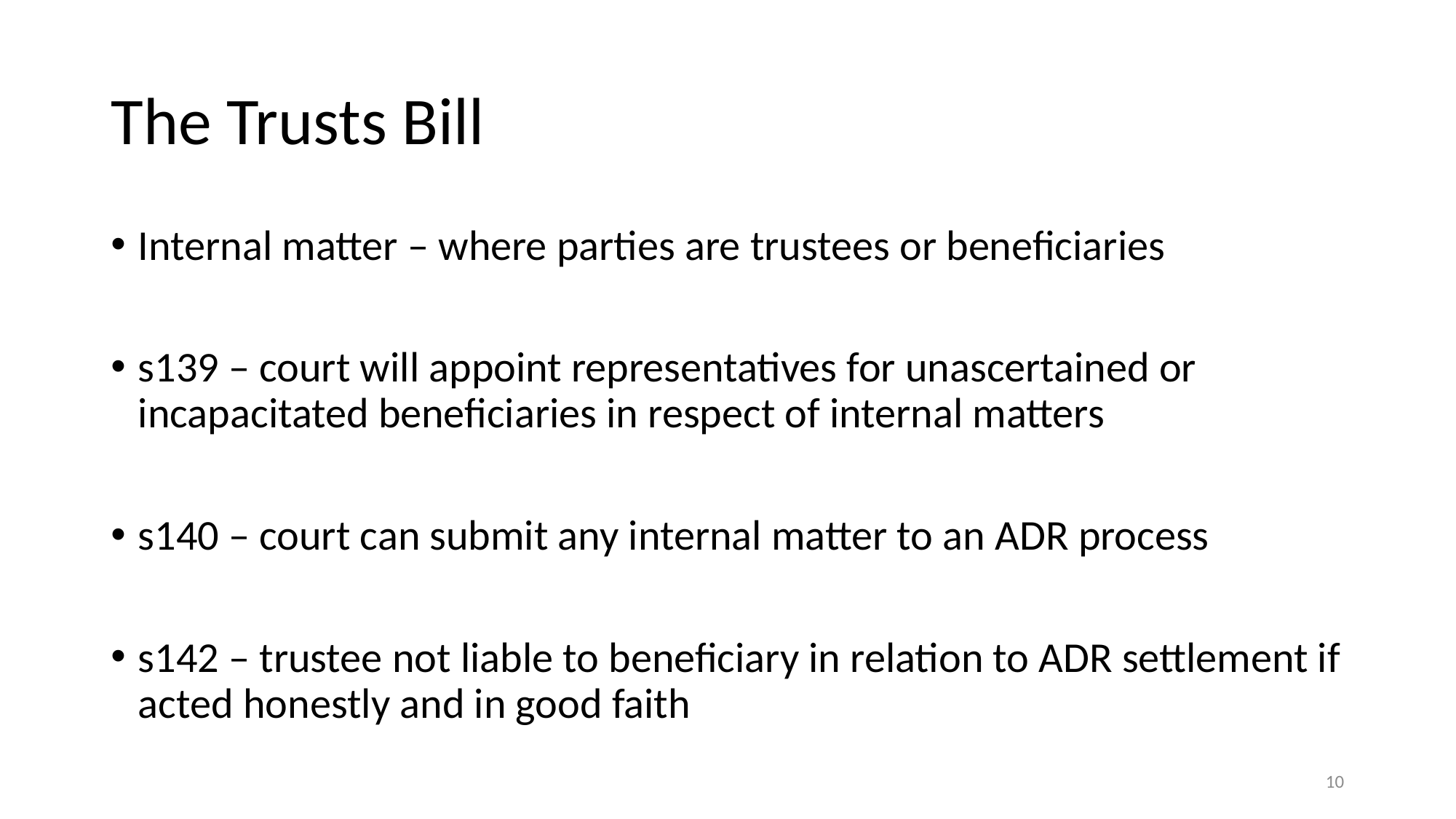

# The Trusts Bill
Internal matter – where parties are trustees or beneficiaries

s139 – court will appoint representatives for unascertained or incapacitated beneficiaries in respect of internal matters

s140 – court can submit any internal matter to an ADR process

s142 – trustee not liable to beneficiary in relation to ADR settlement if acted honestly and in good faith
10